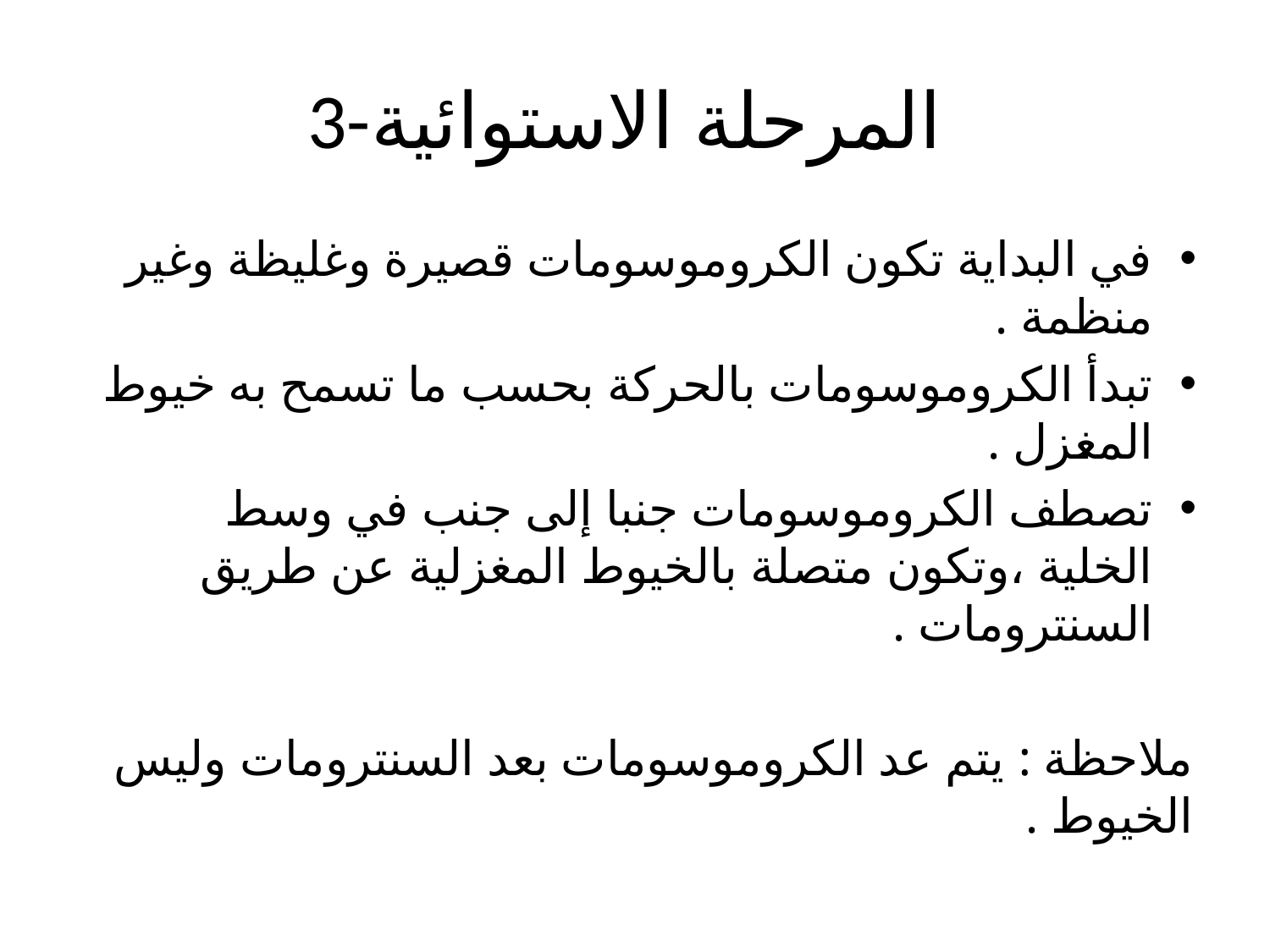

# 3-المرحلة الاستوائية
في البداية تكون الكروموسومات قصيرة وغليظة وغير منظمة .
تبدأ الكروموسومات بالحركة بحسب ما تسمح به خيوط المغزل .
تصطف الكروموسومات جنبا إلى جنب في وسط الخلية ،وتكون متصلة بالخيوط المغزلية عن طريق السنترومات .

ملاحظة : يتم عد الكروموسومات بعد السنترومات وليس الخيوط .